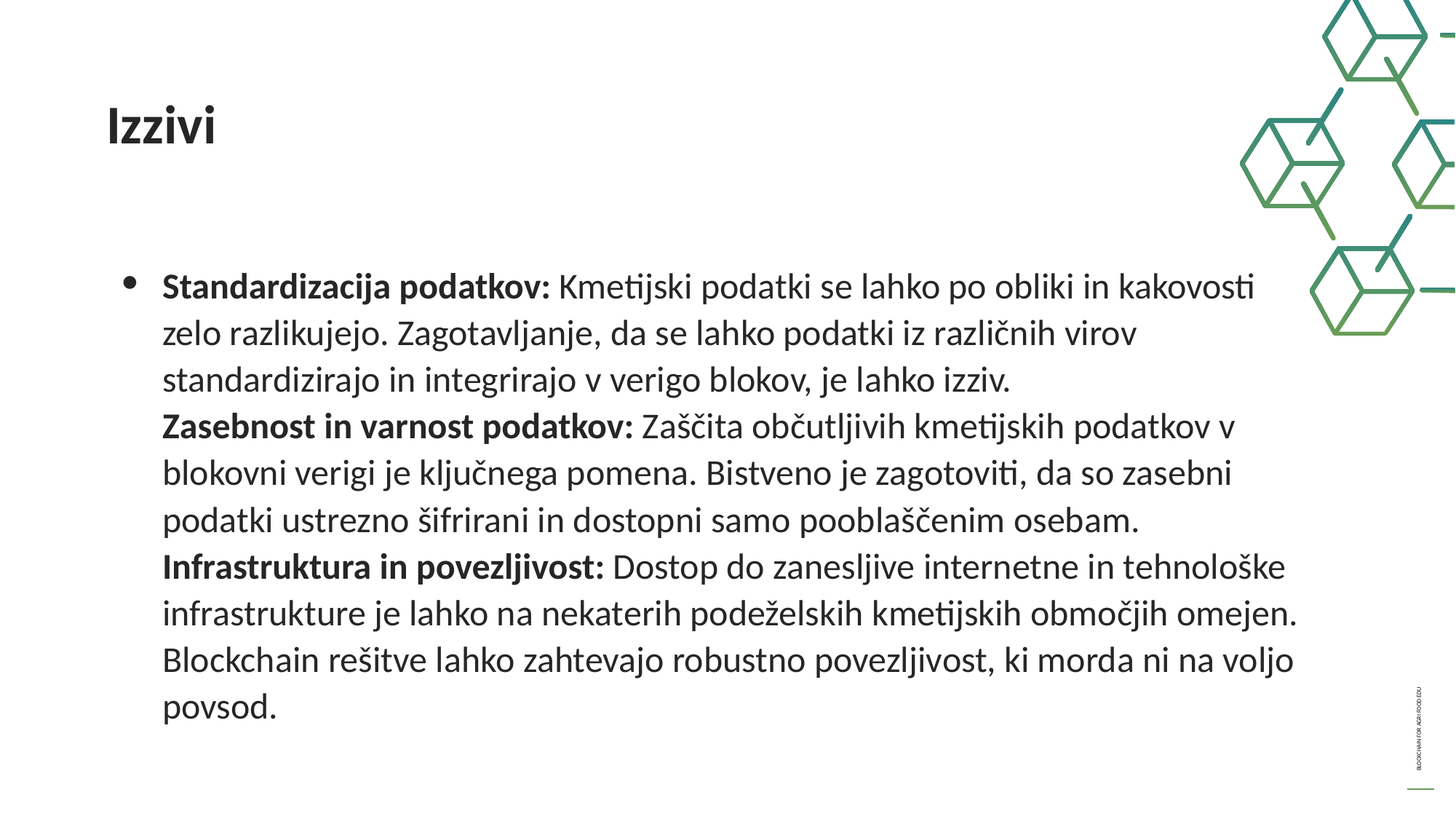

Izzivi
Standardizacija podatkov: Kmetijski podatki se lahko po obliki in kakovosti zelo razlikujejo. Zagotavljanje, da se lahko podatki iz različnih virov standardizirajo in integrirajo v verigo blokov, je lahko izziv.
Zasebnost in varnost podatkov: Zaščita občutljivih kmetijskih podatkov v blokovni verigi je ključnega pomena. Bistveno je zagotoviti, da so zasebni podatki ustrezno šifrirani in dostopni samo pooblaščenim osebam.
Infrastruktura in povezljivost: Dostop do zanesljive internetne in tehnološke infrastrukture je lahko na nekaterih podeželskih kmetijskih območjih omejen. Blockchain rešitve lahko zahtevajo robustno povezljivost, ki morda ni na voljo povsod.